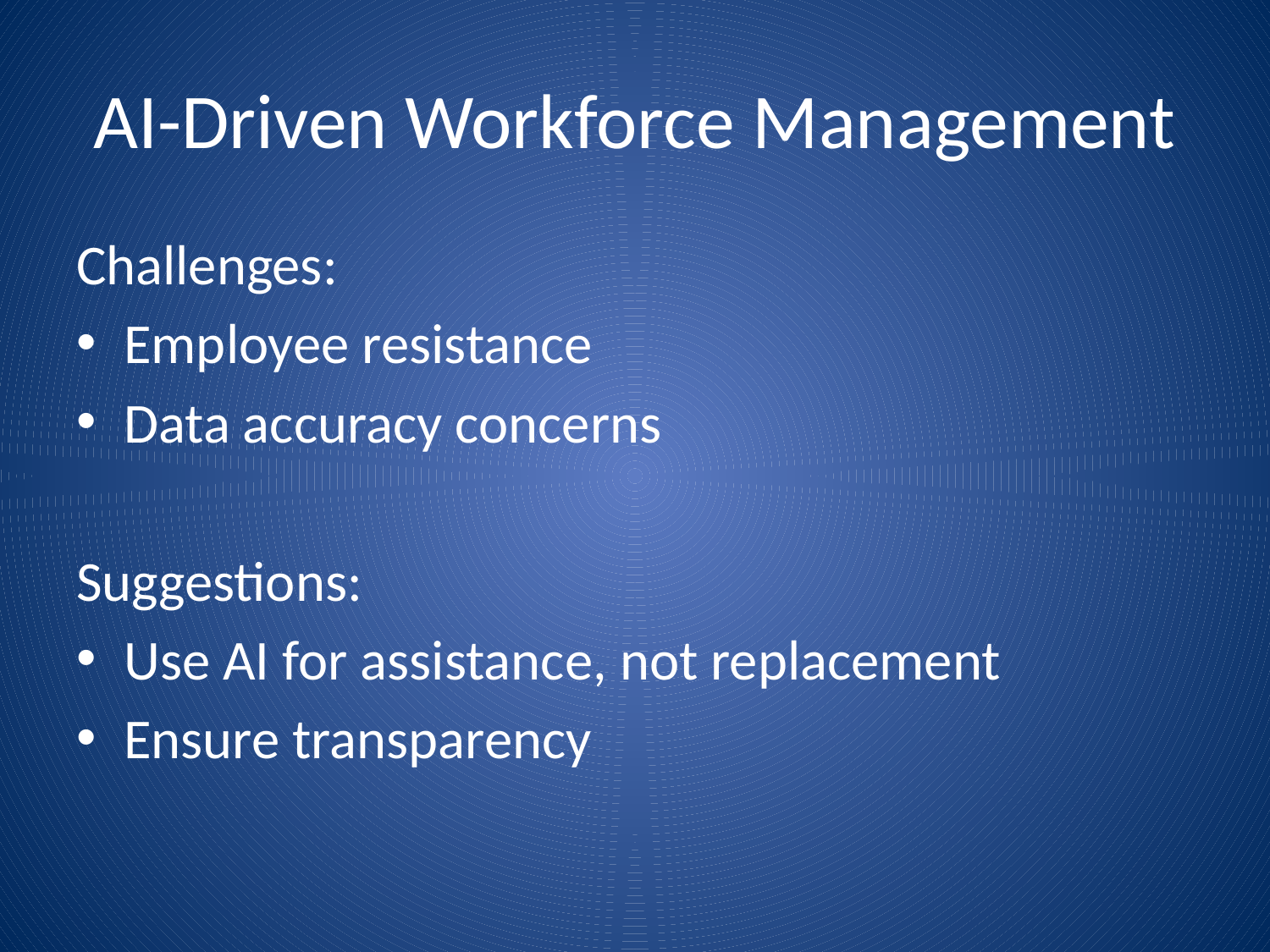

# AI-Driven Workforce Management
Challenges:
Employee resistance
Data accuracy concerns

Suggestions:
Use AI for assistance, not replacement
Ensure transparency